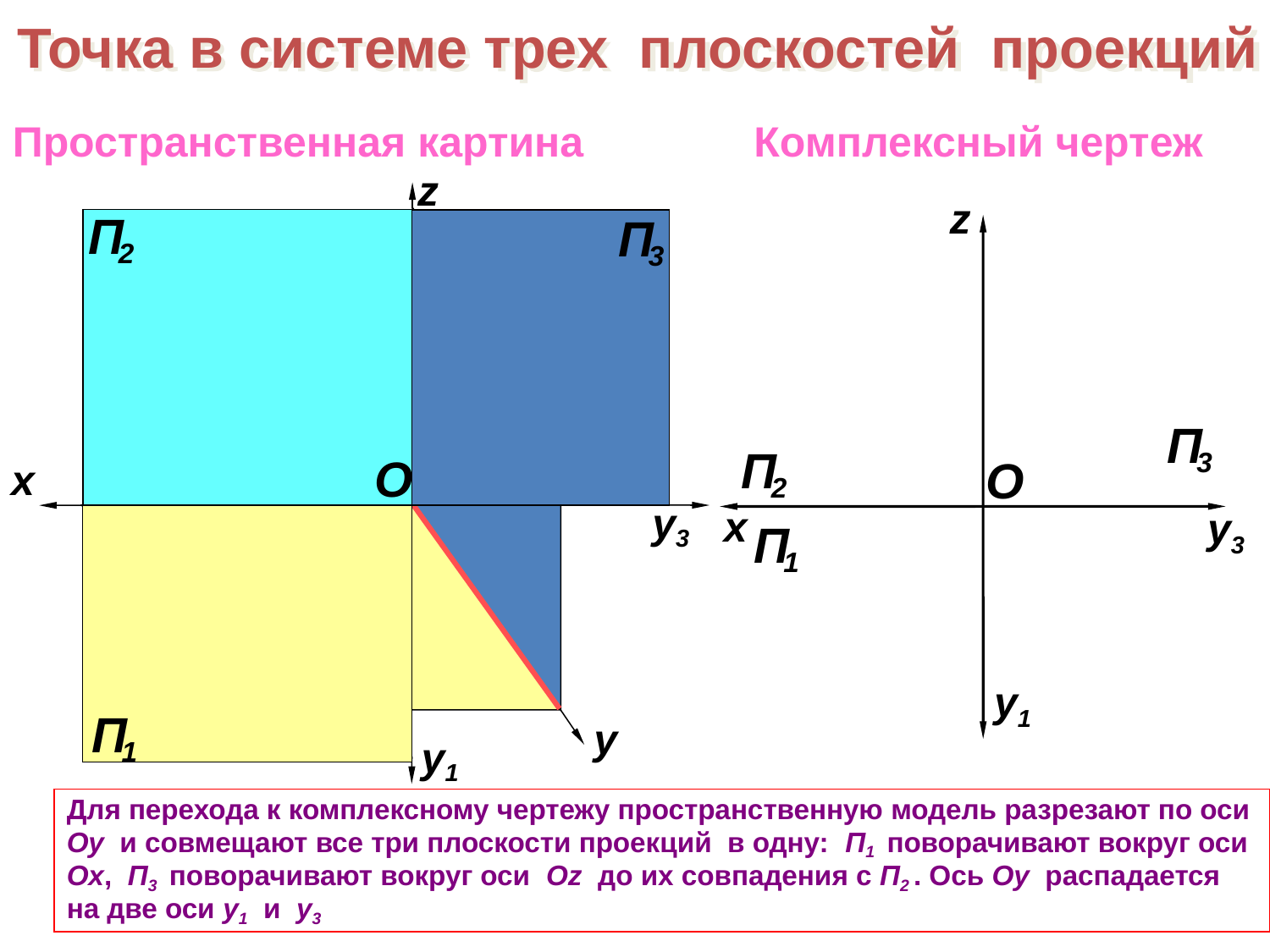

Точка в системе трех  плоскостей  проекций
Пространственная картина
Комплексный чертеж
z

П
3
П
2
O
x
y3

П
1
y1
z

П
2

П
3
П
3

O
x

y3

П
1

П
1
y

y1

Для перехода к комплексному чертежу пространственную модель разрезают по оси Оy  и совмещают все три плоскости проекций  в одну:  П1  поворачивают вокруг оси Оx,  П3  поворачивают вокруг оси  Оz  до их совпадения с П2 . Ось Оу  распадается на две оси y1  и  y3